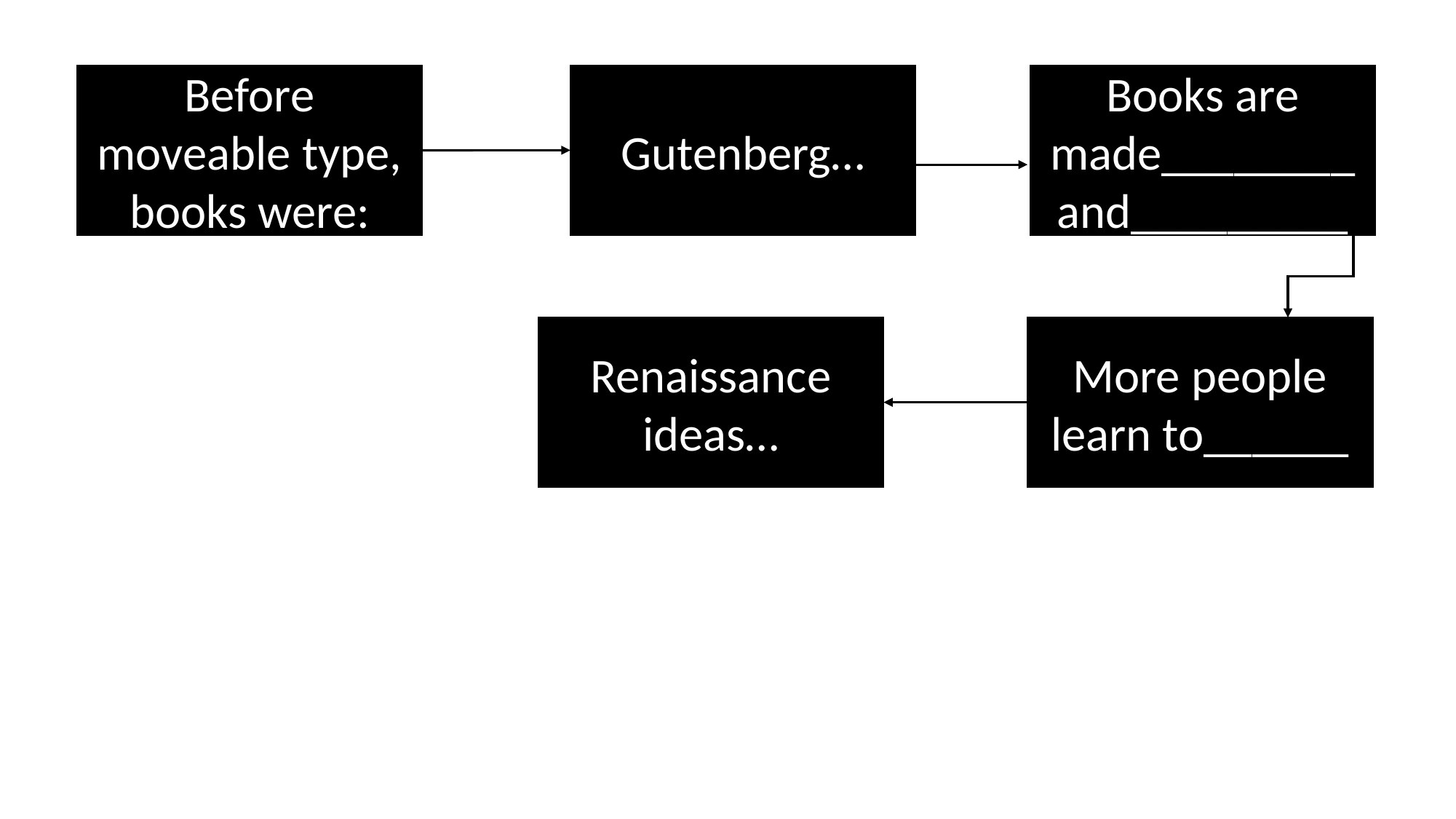

Books are made________and_________
Gutenberg…
Before moveable type, books were:

Renaissance ideas…
More people learn to______